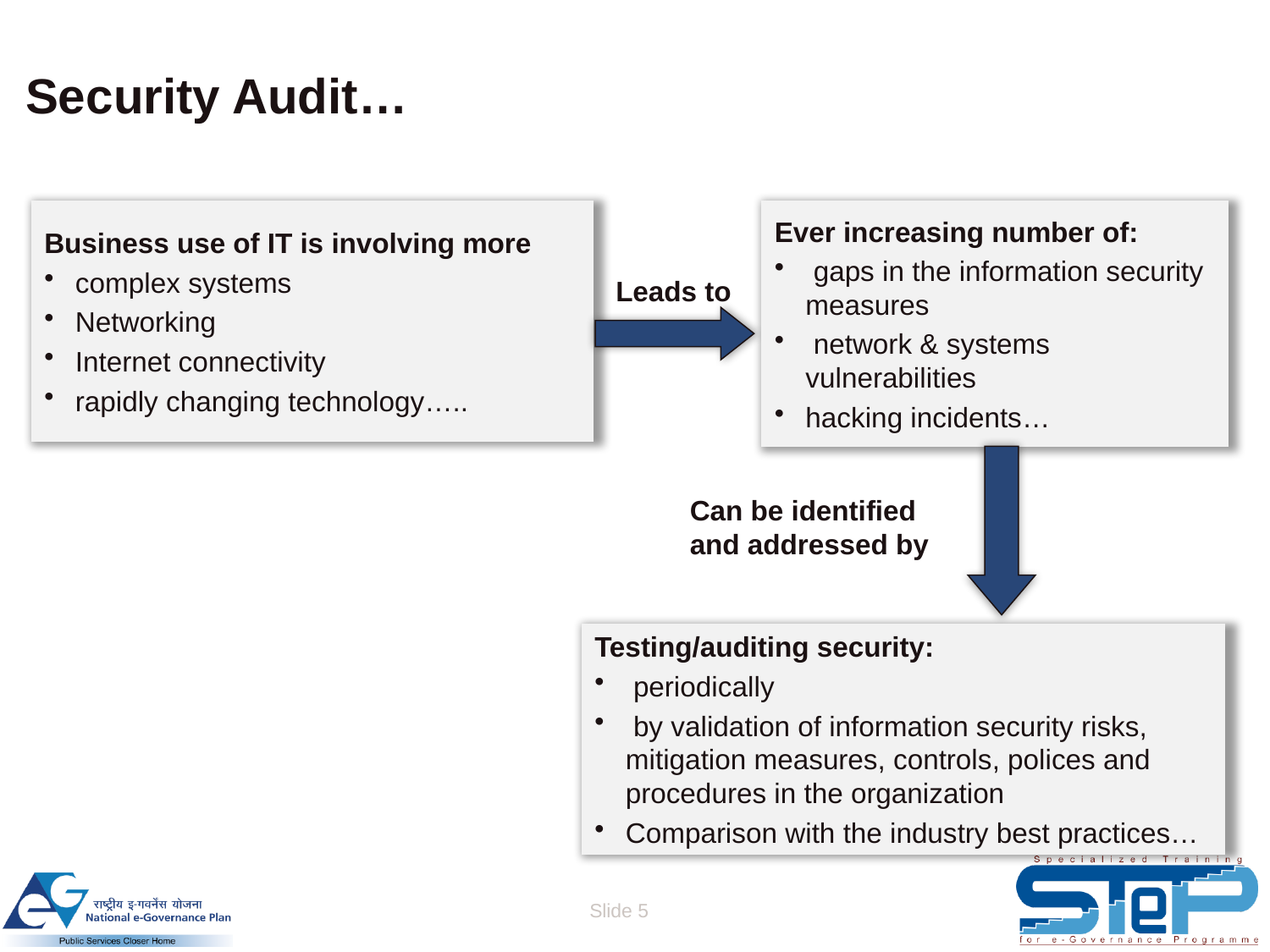

# Security Audit…
Business use of IT is involving more
complex systems
Networking
Internet connectivity
rapidly changing technology…..
Ever increasing number of:
 gaps in the information security measures
 network & systems vulnerabilities
hacking incidents…
Leads to

Can be identified and addressed by
Testing/auditing security:
 periodically
 by validation of information security risks, mitigation measures, controls, polices and procedures in the organization
Comparison with the industry best practices…